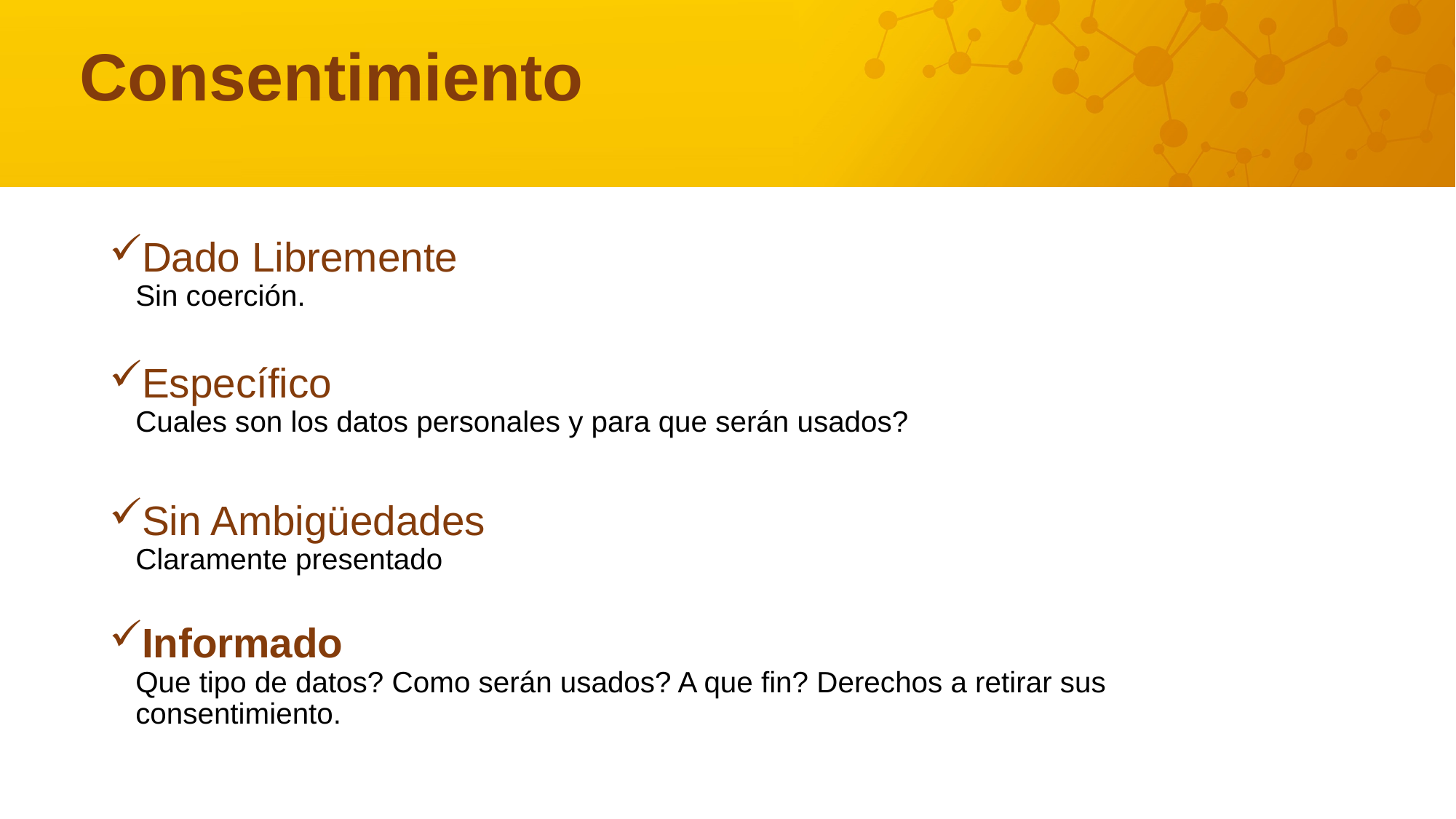

# Consentimiento
Dado Libremente
Sin coerción.
Específico
Cuales son los datos personales y para que serán usados?

Sin Ambigüedades
Claramente presentado
Informado
Que tipo de datos? Como serán usados? A que fin? Derechos a retirar sus consentimiento.